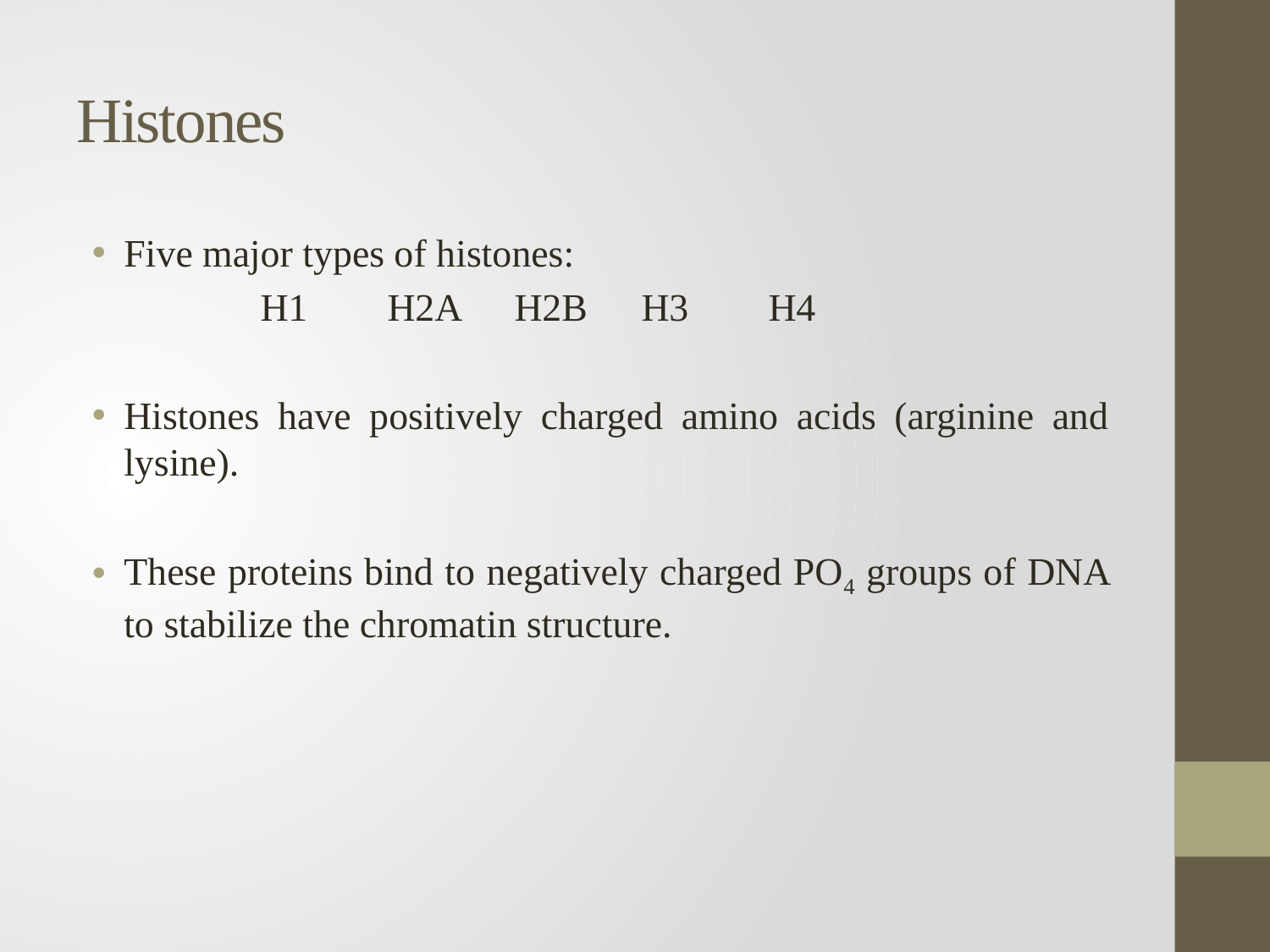

# Histones
Five major types of histones:
	H1	H2A	H2B	H3	H4

Histones have positively charged amino acids (arginine and lysine).

These proteins bind to negatively charged PO4 groups of DNA to stabilize the chromatin structure.